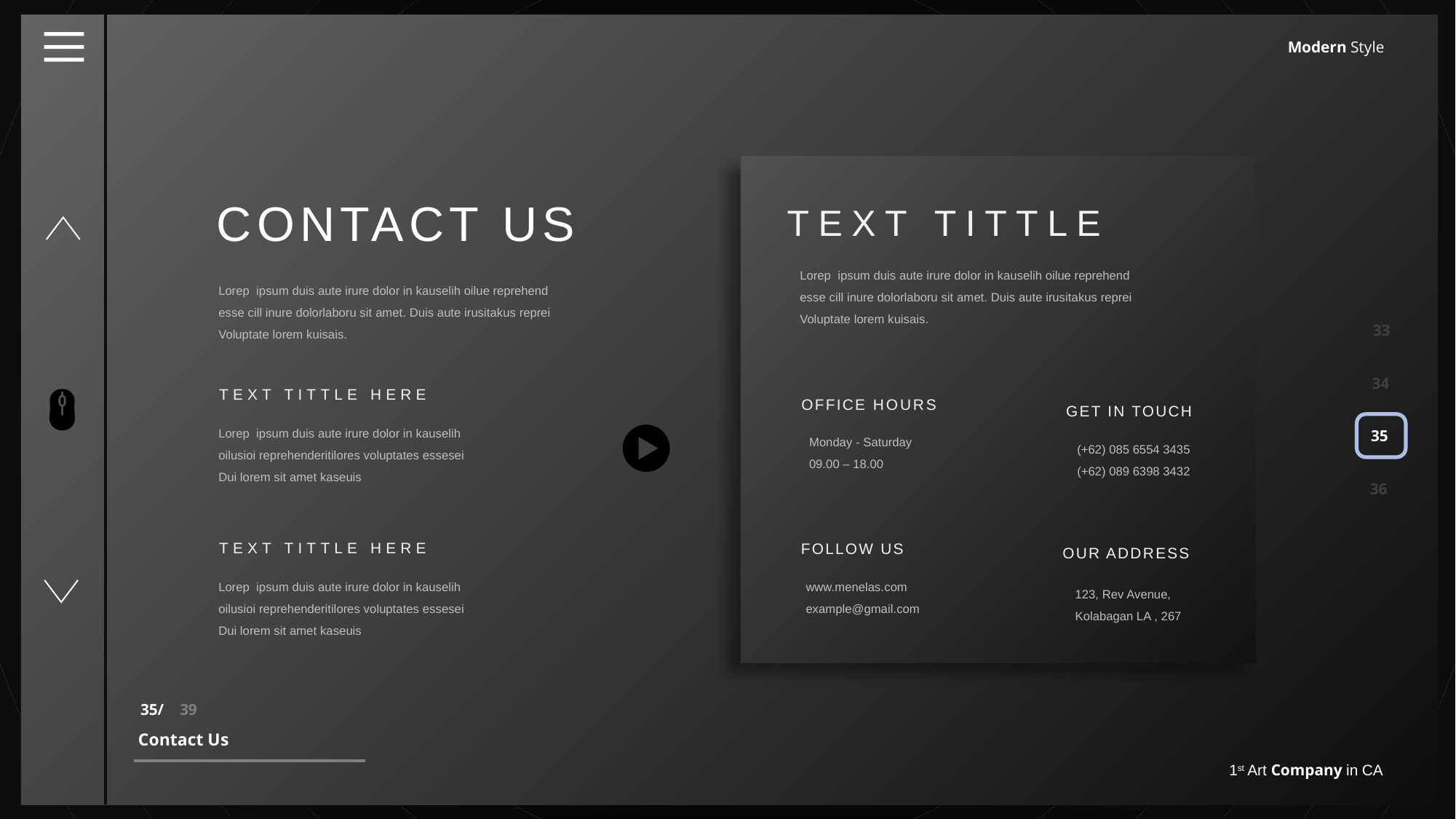

Modern Style
CONTACT US
TEXT TITTLE

Lorep  ipsum duis aute irure dolor in kauselih oilue reprehend
esse cill inure dolorlaboru sit amet. Duis aute irusitakus reprei
Voluptate lorem kuisais.
Lorep  ipsum duis aute irure dolor in kauselih oilue reprehend
esse cill inure dolorlaboru sit amet. Duis aute irusitakus reprei
Voluptate lorem kuisais.
33
34
TEXT TITTLE HERE

OFFICE HOURS
GET IN TOUCH
Lorep  ipsum duis aute irure dolor in kauselih oilusioi reprehenderitilores voluptates essesei
Dui lorem sit amet kaseuis

35
Monday - Saturday
09.00 – 18.00

(+62) 085 6554 3435
(+62) 089 6398 3432
36
TEXT TITTLE HERE
FOLLOW US
OUR ADDRESS
Lorep  ipsum duis aute irure dolor in kauselih oilusioi reprehenderitilores voluptates essesei
Dui lorem sit amet kaseuis
www.menelas.com
example@gmail.com
123, Rev Avenue,
Kolabagan LA , 267

35/    39
Contact Us
1st Art Company in CA